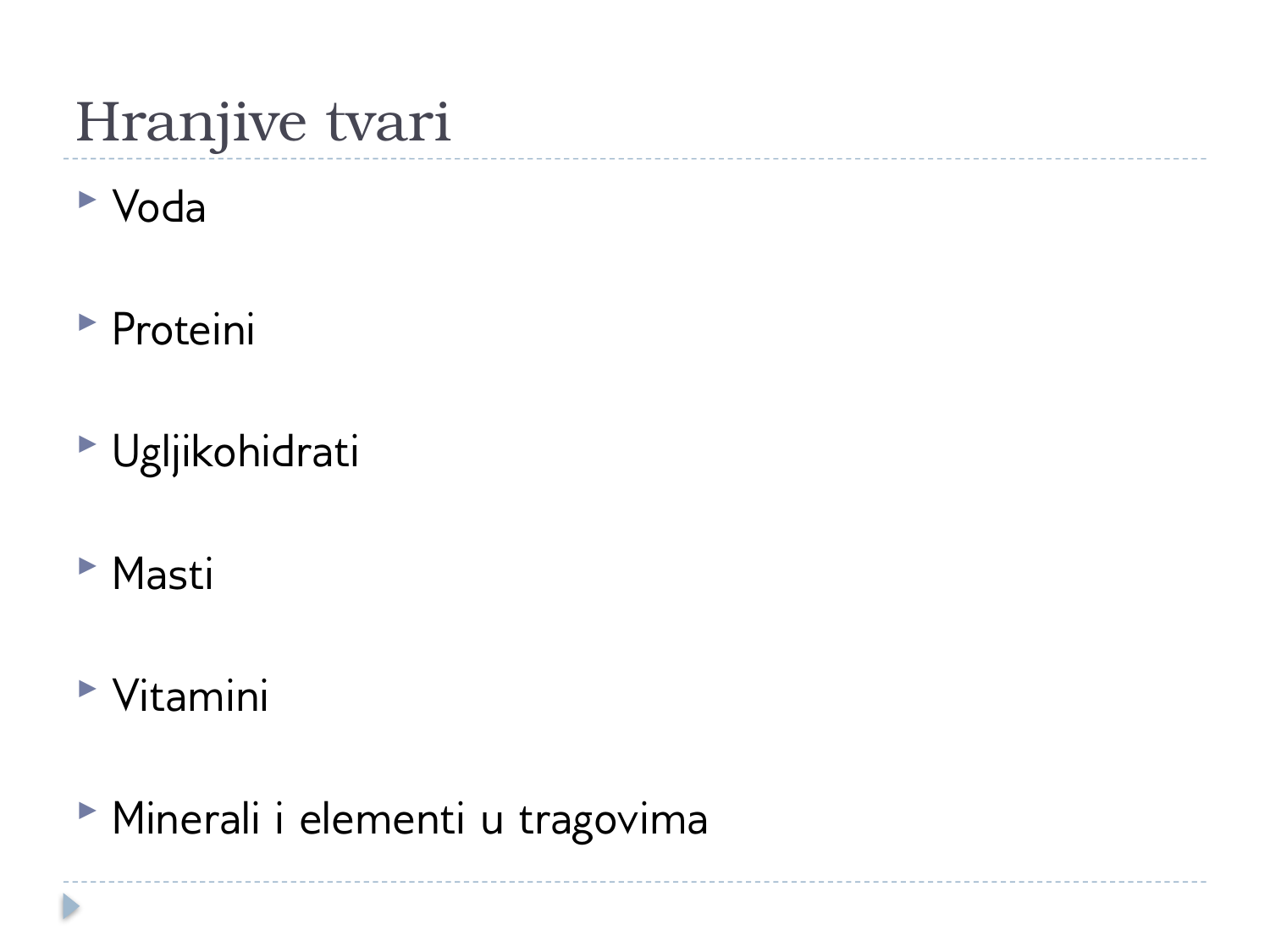

# Hranjive tvari
Voda
Proteini
Ugljikohidrati
Masti
Vitamini
Minerali i elementi u tragovima